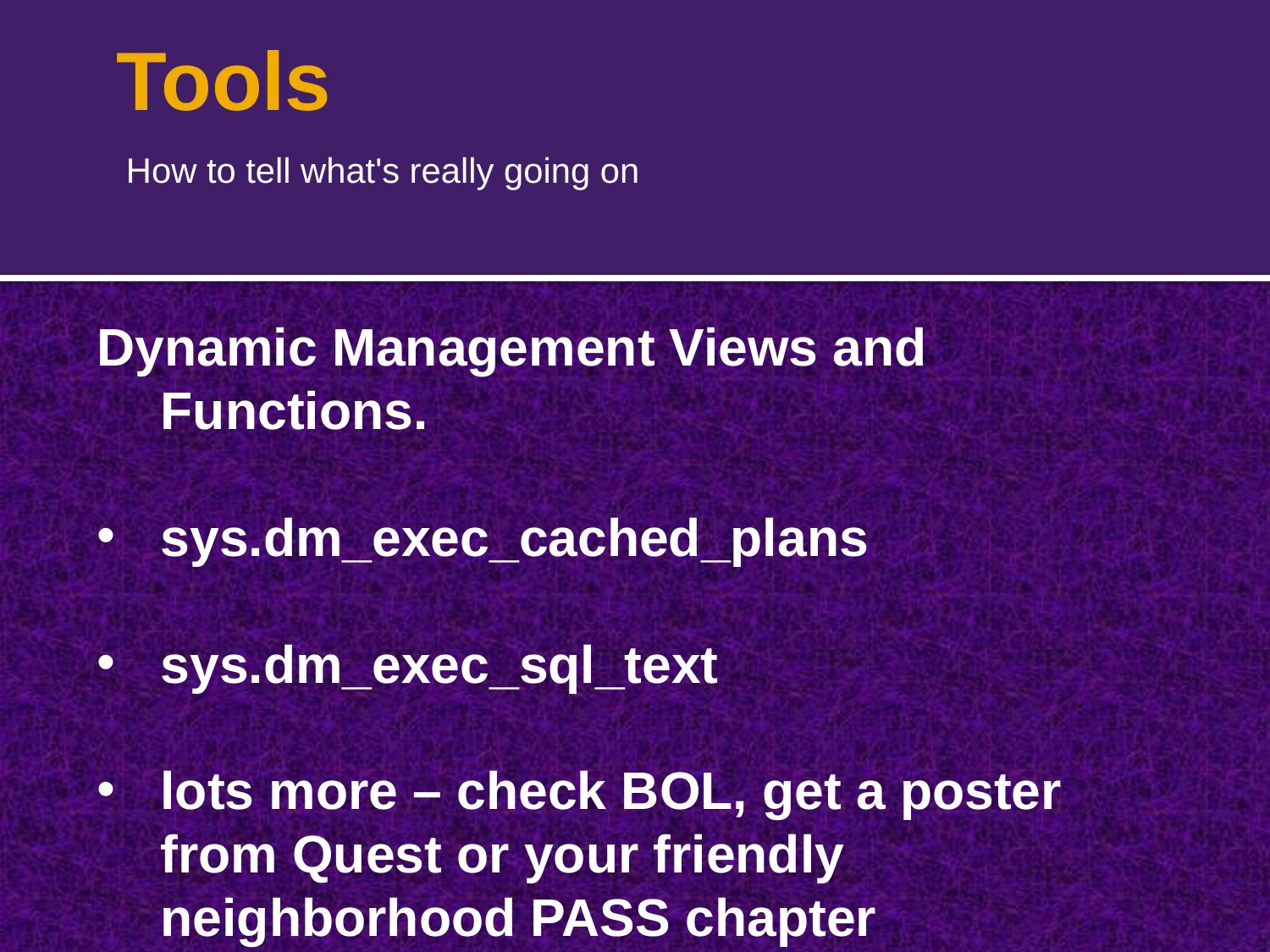

# Tools
How to tell what's really going on
Dynamic Management Views and Functions.

sys.dm_exec_cached_plans

sys.dm_exec_sql_text

lots more – check BOL, get a poster from Quest or your friendly neighborhood PASS chapter